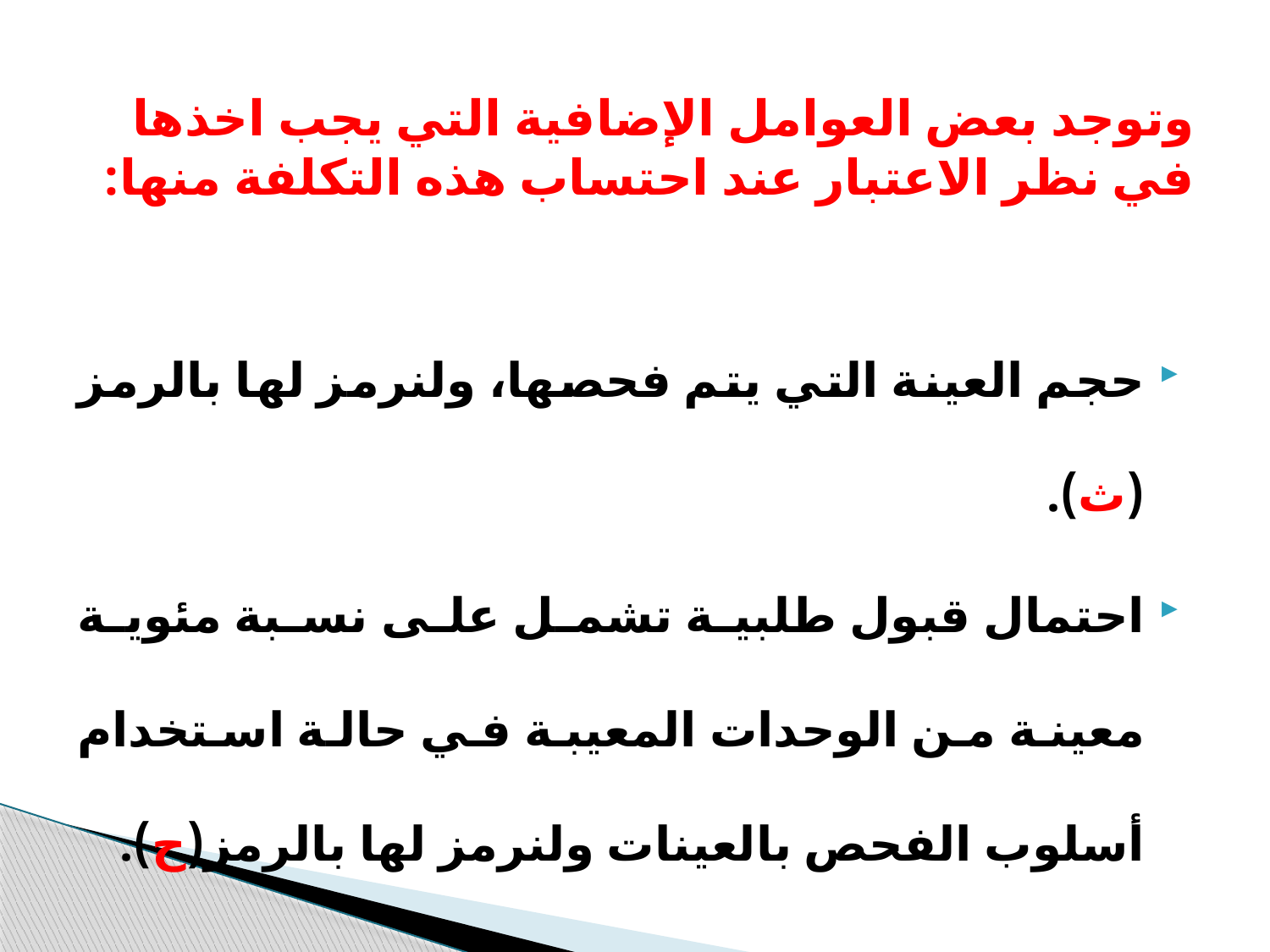

# وتوجد بعض العوامل الإضافية التي يجب اخذها في نظر الاعتبار عند احتساب هذه التكلفة منها:
حجم العينة التي يتم فحصها، ولنرمز لها بالرمز (ث).
احتمال قبول طلبية تشمل على نسبة مئوية معينة من الوحدات المعيبة في حالة استخدام أسلوب الفحص بالعينات ولنرمز لها بالرمز(ح).